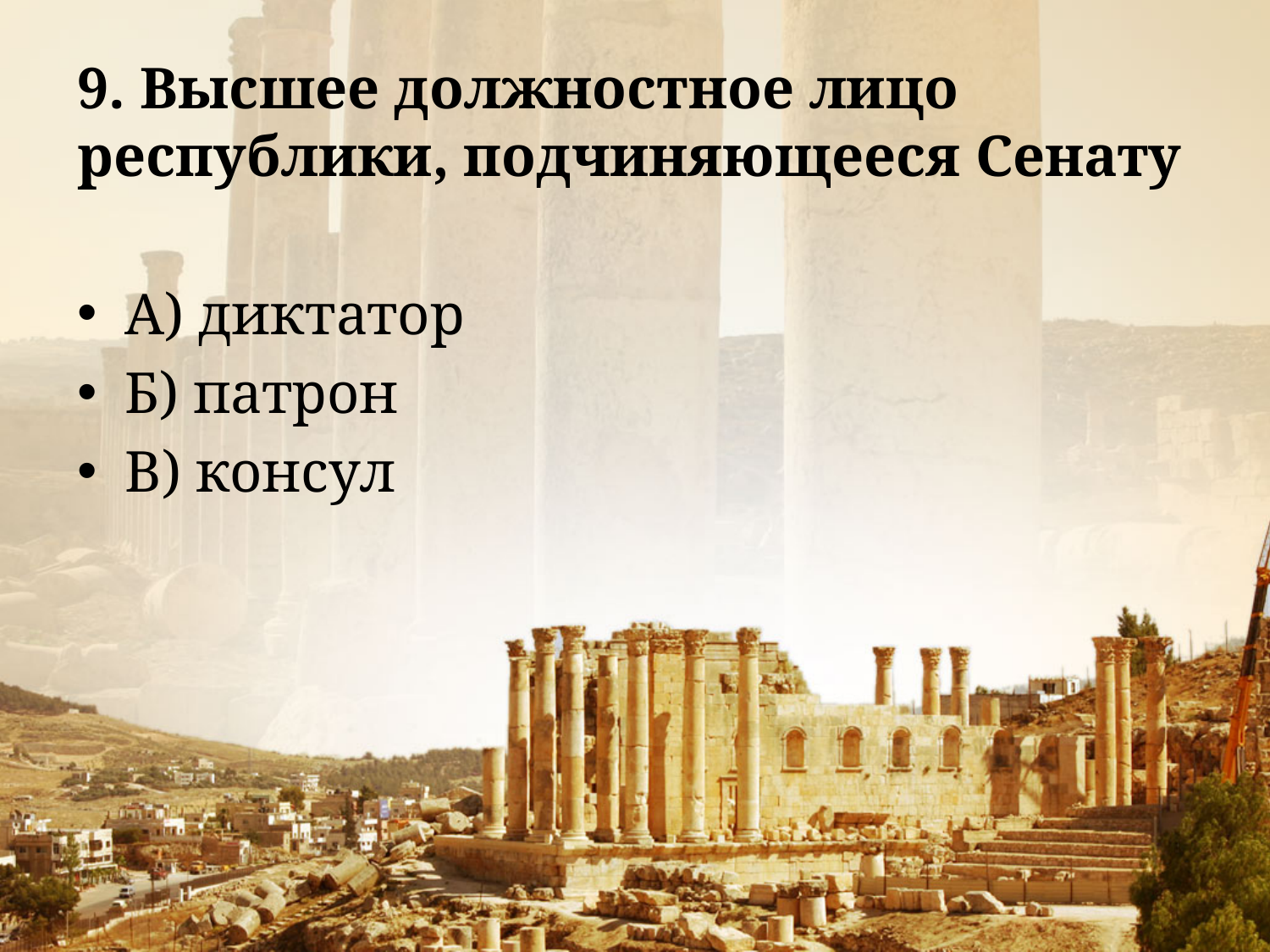

#
9. Высшее должностное лицо республики, подчиняющееся Сенату

А) диктатор
Б) патрон
В) консул